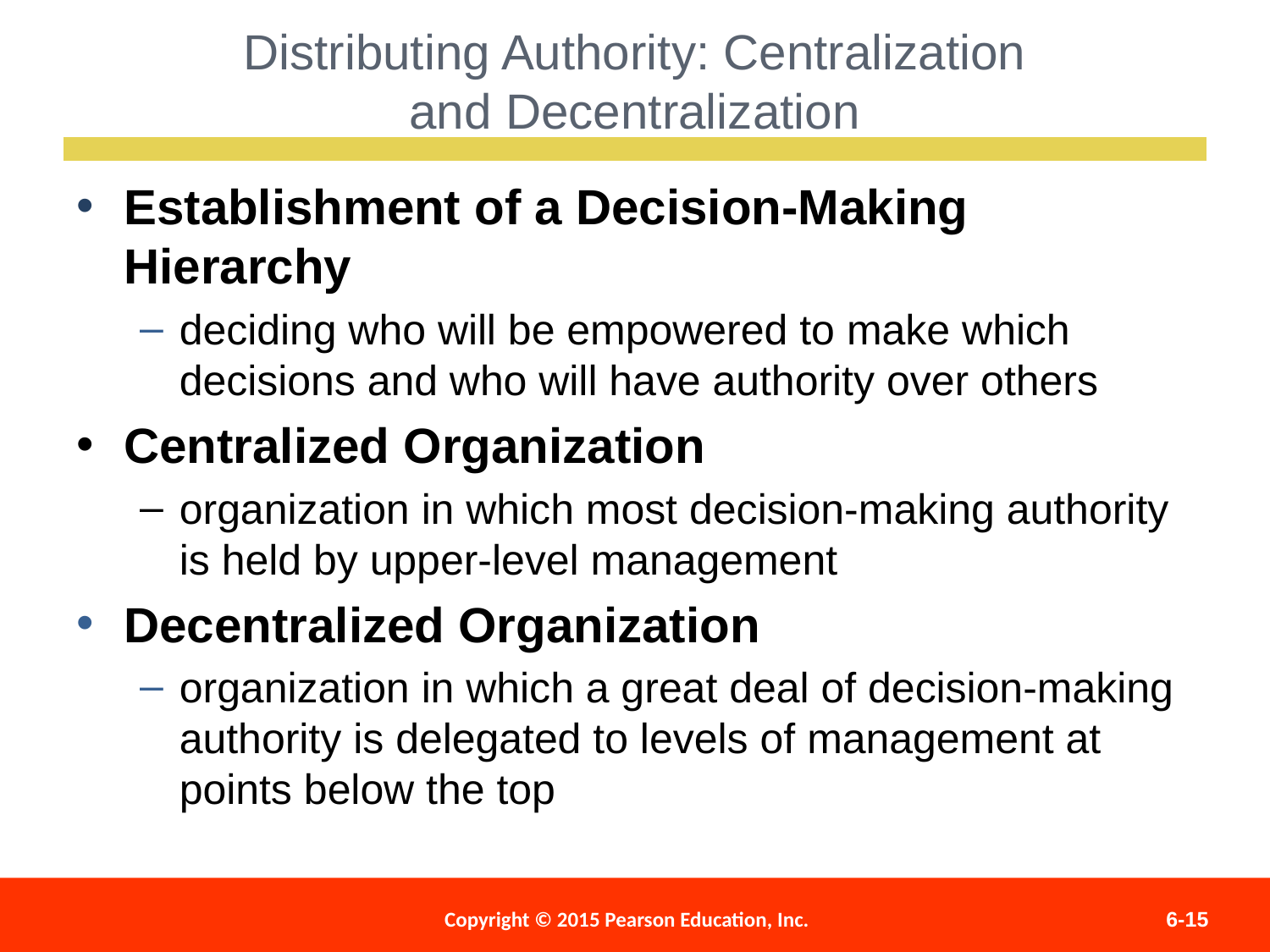

Distributing Authority: Centralization
and Decentralization
Establishment of a Decision-Making Hierarchy
deciding who will be empowered to make which decisions and who will have authority over others
Centralized Organization
organization in which most decision-making authority is held by upper-level management
Decentralized Organization
organization in which a great deal of decision-making authority is delegated to levels of management at points below the top